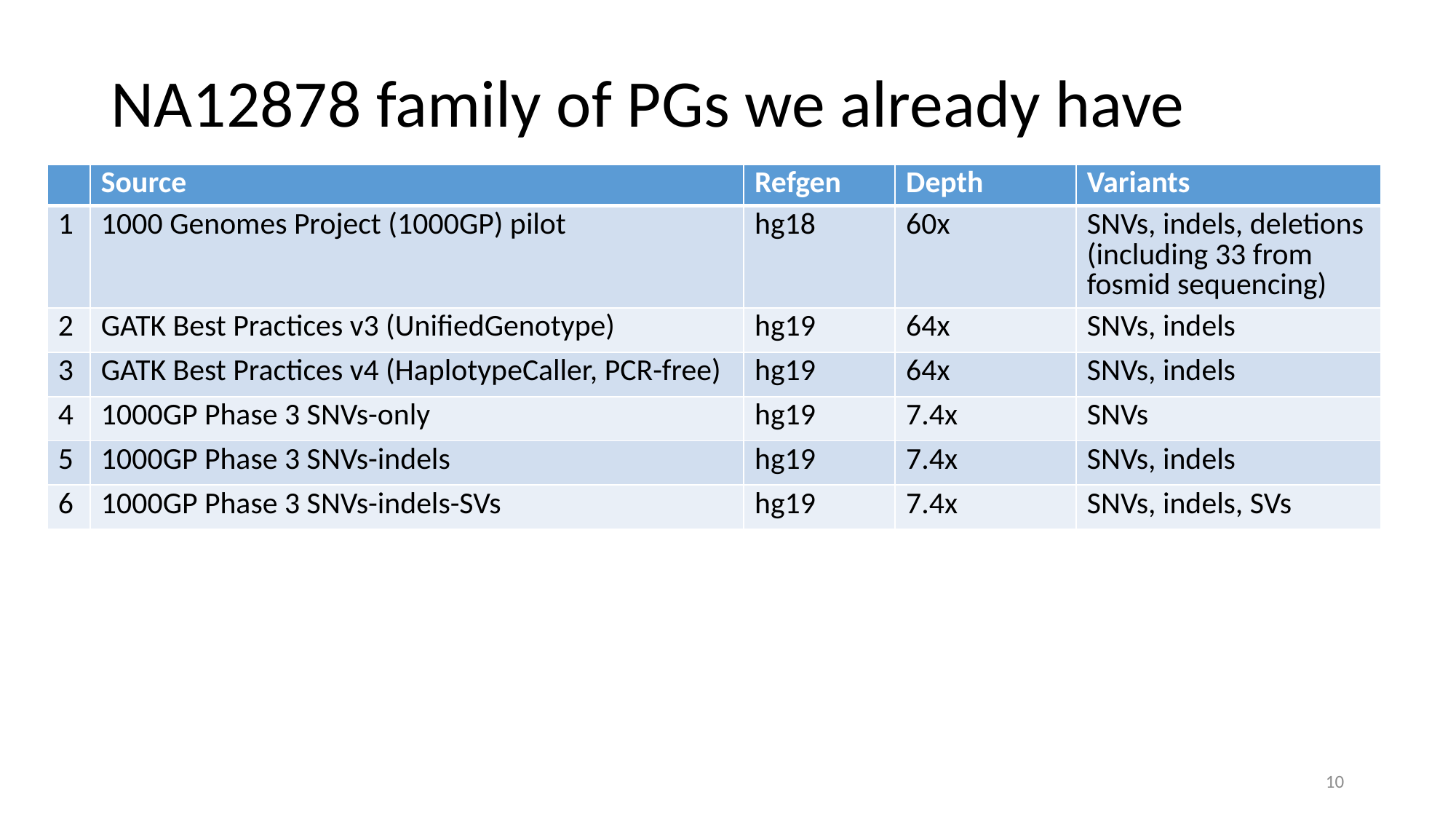

# NA12878 family of PGs we already have
|  | Source | Refgen | Depth | Variants |
| --- | --- | --- | --- | --- |
| 1 | 1000 Genomes Project (1000GP) pilot | hg18 | 60x | SNVs, indels, deletions (including 33 from fosmid sequencing) |
| 2 | GATK Best Practices v3 (UnifiedGenotype) | hg19 | 64x | SNVs, indels |
| 3 | GATK Best Practices v4 (HaplotypeCaller, PCR-free) | hg19 | 64x | SNVs, indels |
| 4 | 1000GP Phase 3 SNVs-only | hg19 | 7.4x | SNVs |
| 5 | 1000GP Phase 3 SNVs-indels | hg19 | 7.4x | SNVs, indels |
| 6 | 1000GP Phase 3 SNVs-indels-SVs | hg19 | 7.4x | SNVs, indels, SVs |
10